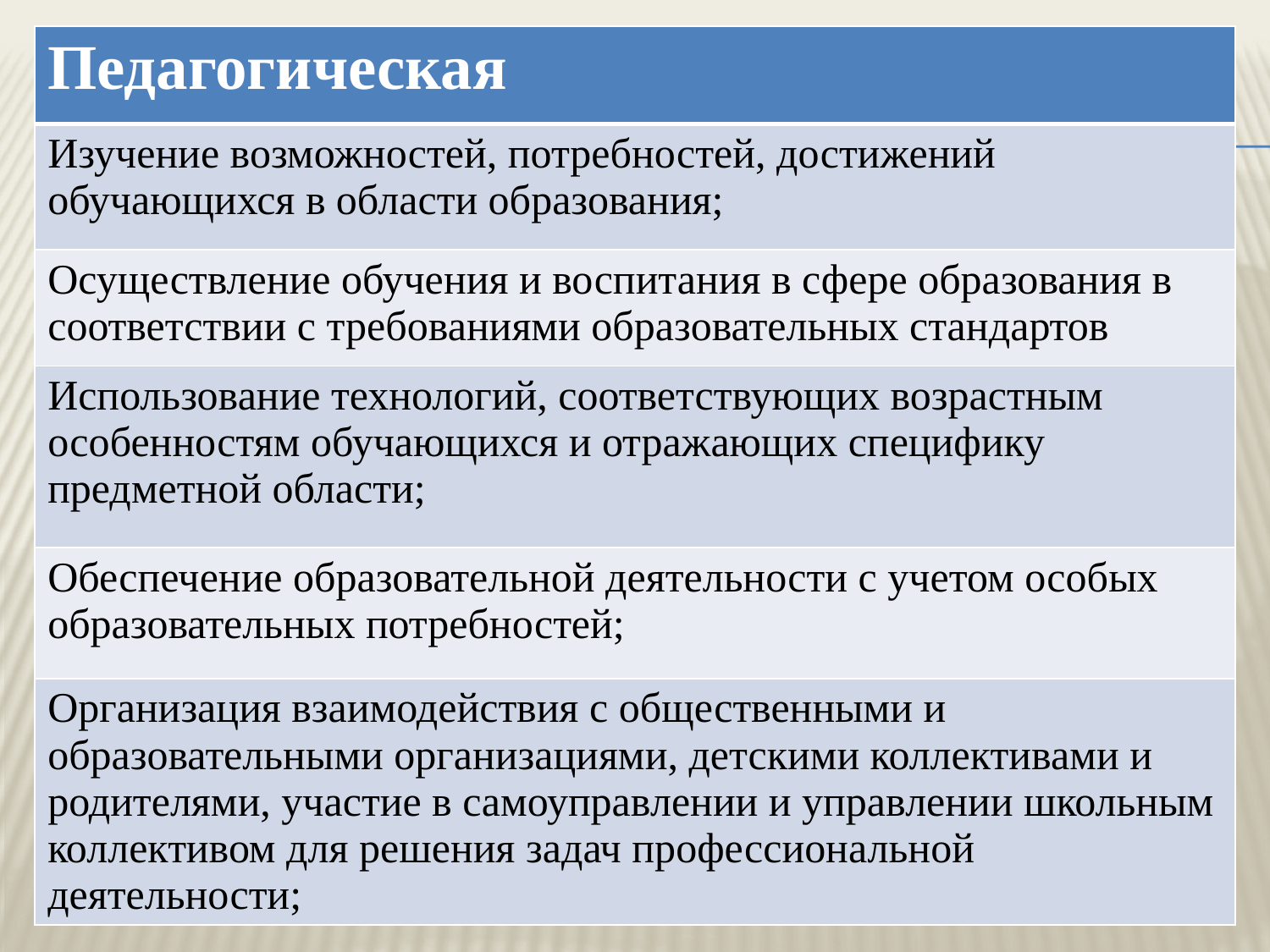

| Педагогическая |
| --- |
| Изучение возможностей, потребностей, достижений обучающихся в области образования; |
| Осуществление обучения и воспитания в сфере образования в соответствии с требованиями образовательных стандартов |
| Использование технологий, соответствующих возрастным особенностям обучающихся и отражающих специфику предметной области; |
| Обеспечение образовательной деятельности с учетом особых образовательных потребностей; |
| Организация взаимодействия с общественными и образовательными организациями, детскими коллективами и родителями, участие в самоуправлении и управлении школьным коллективом для решения задач профессиональной деятельности; |
# Виды деятельности бакалавра